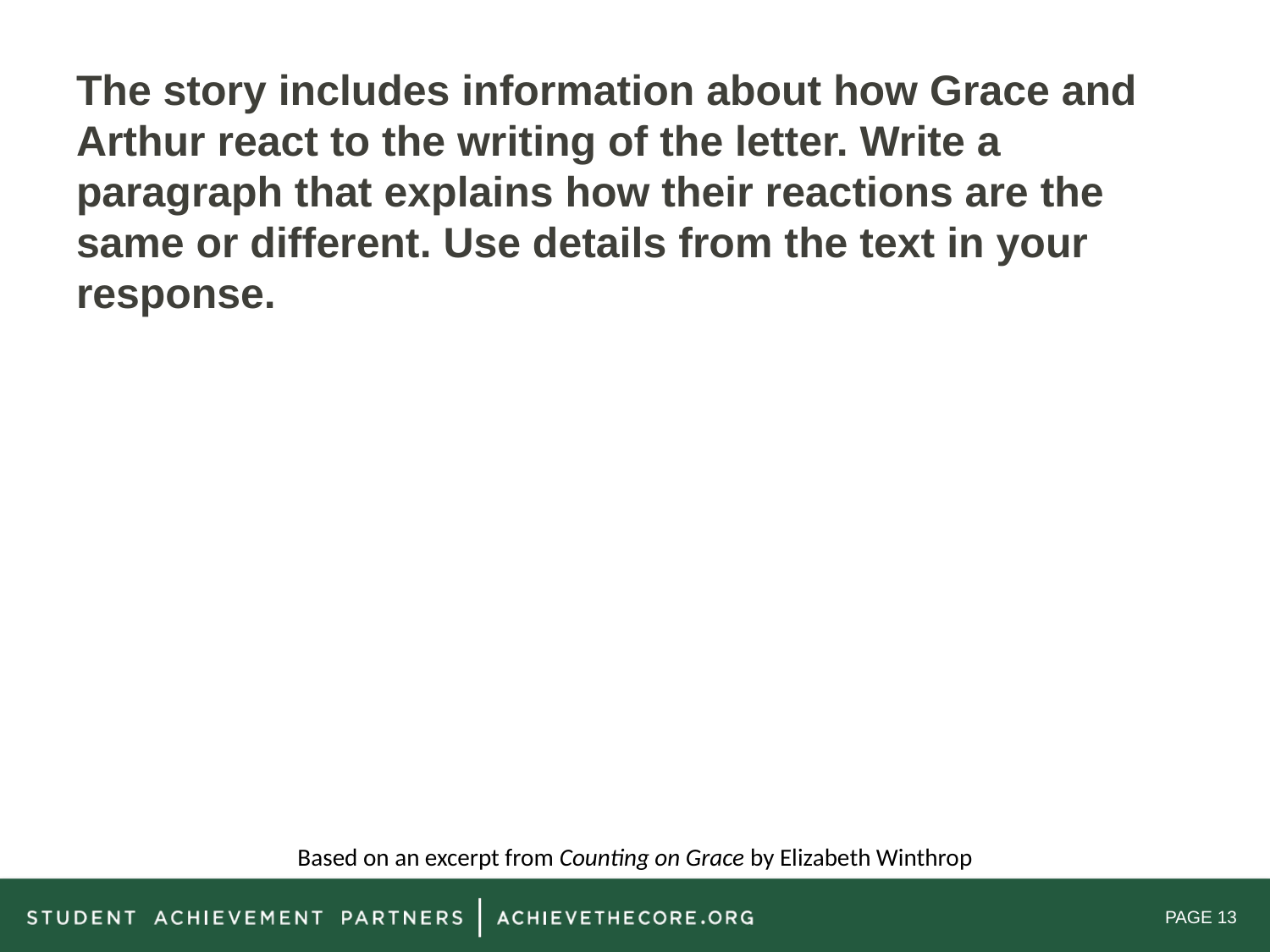

The story includes information about how Grace and Arthur react to the writing of the letter. Write a paragraph that explains how their reactions are the same or different. Use details from the text in your response.

Based on an excerpt from Counting on Grace by Elizabeth Winthrop